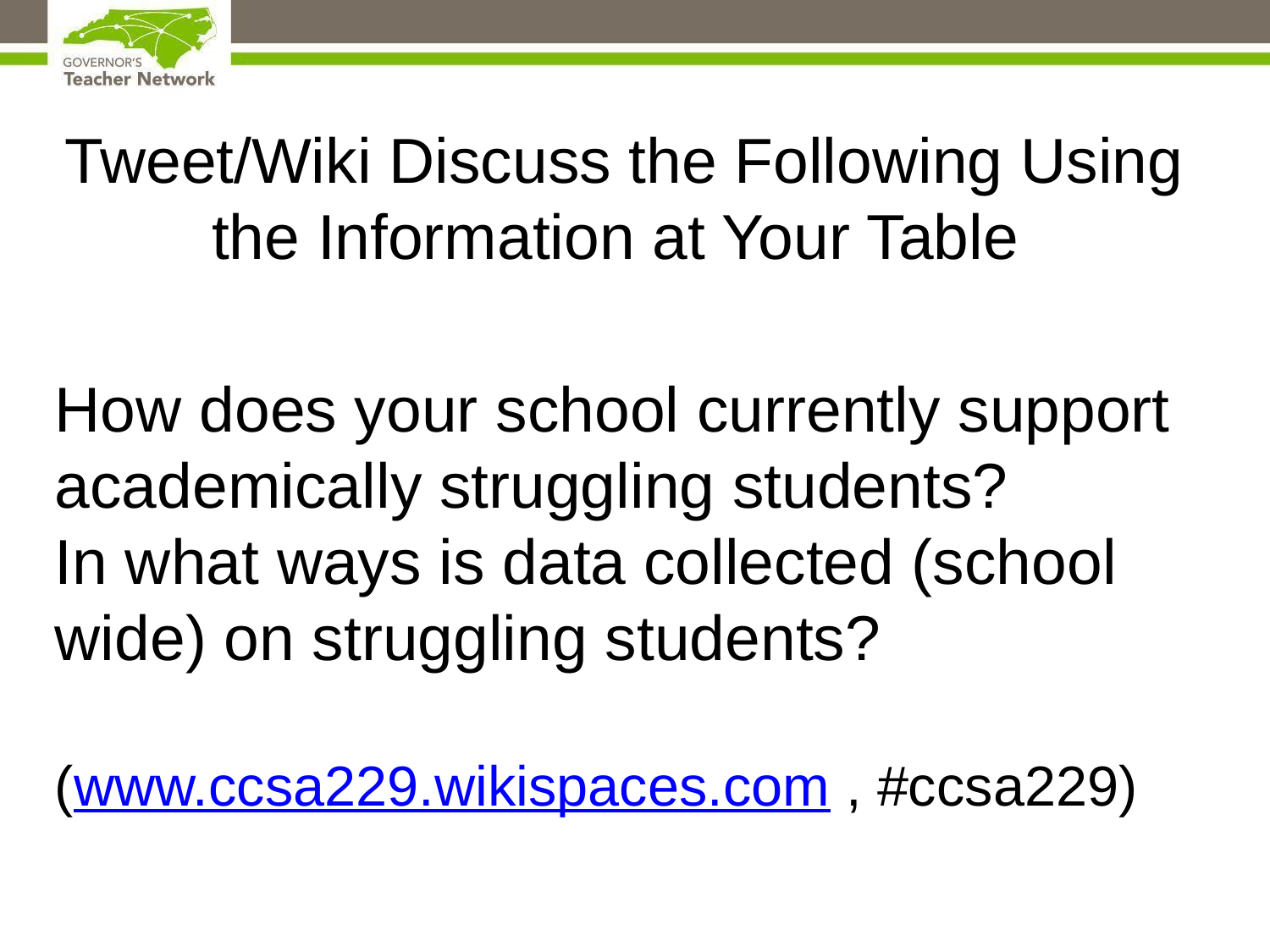

Tweet/Wiki Discuss the Following Using the Information at Your Table
#

How does your school currently support academically struggling students?
In what ways is data collected (school wide) on struggling students?

(www.ccsa229.wikispaces.com , #ccsa229)